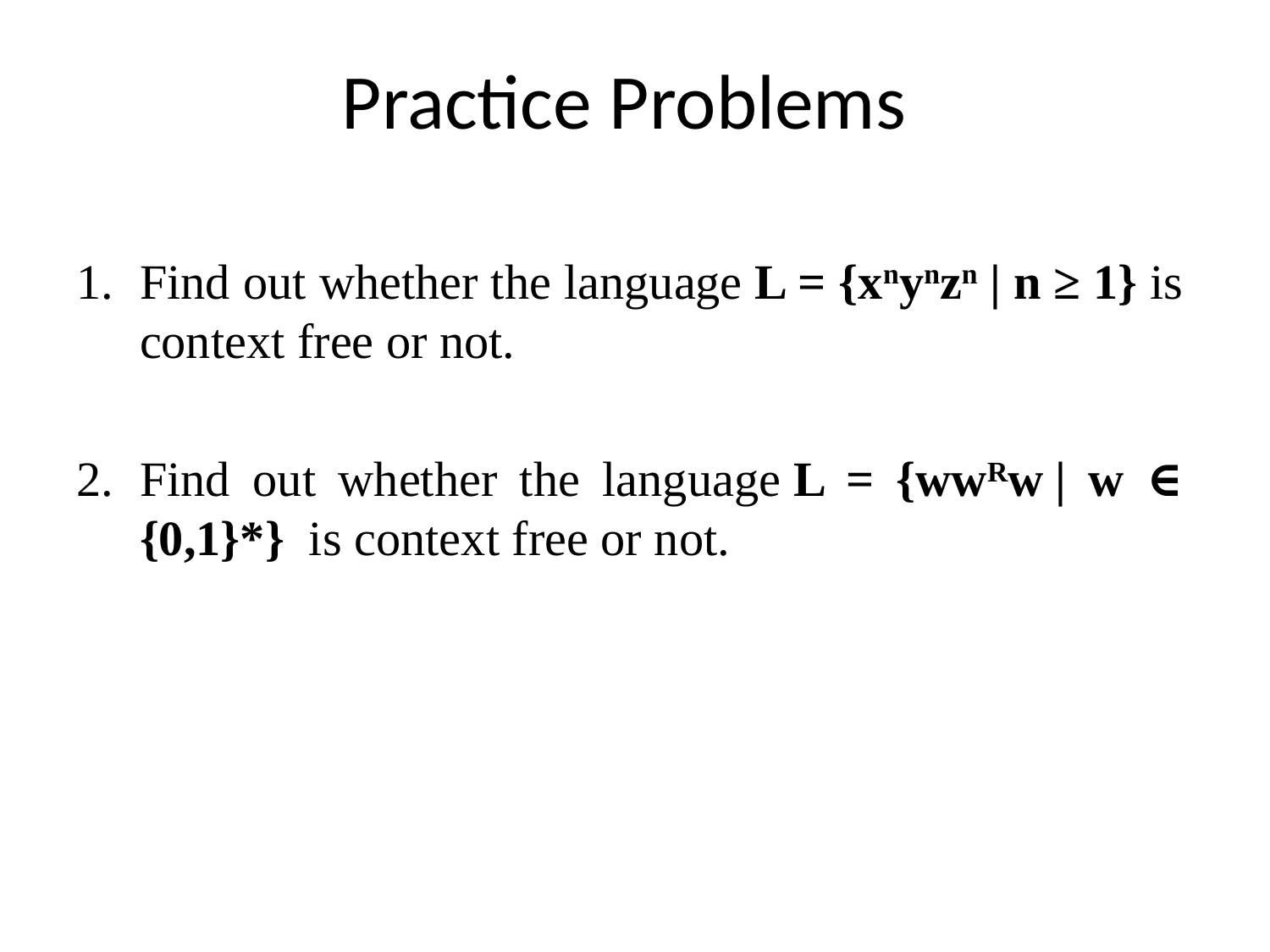

Practice Problems
Find out whether the language L = {xnynzn | n ≥ 1} is context free or not.

Find out whether the language L = {wwRw | w ∈ {0,1}*}  is context free or not.